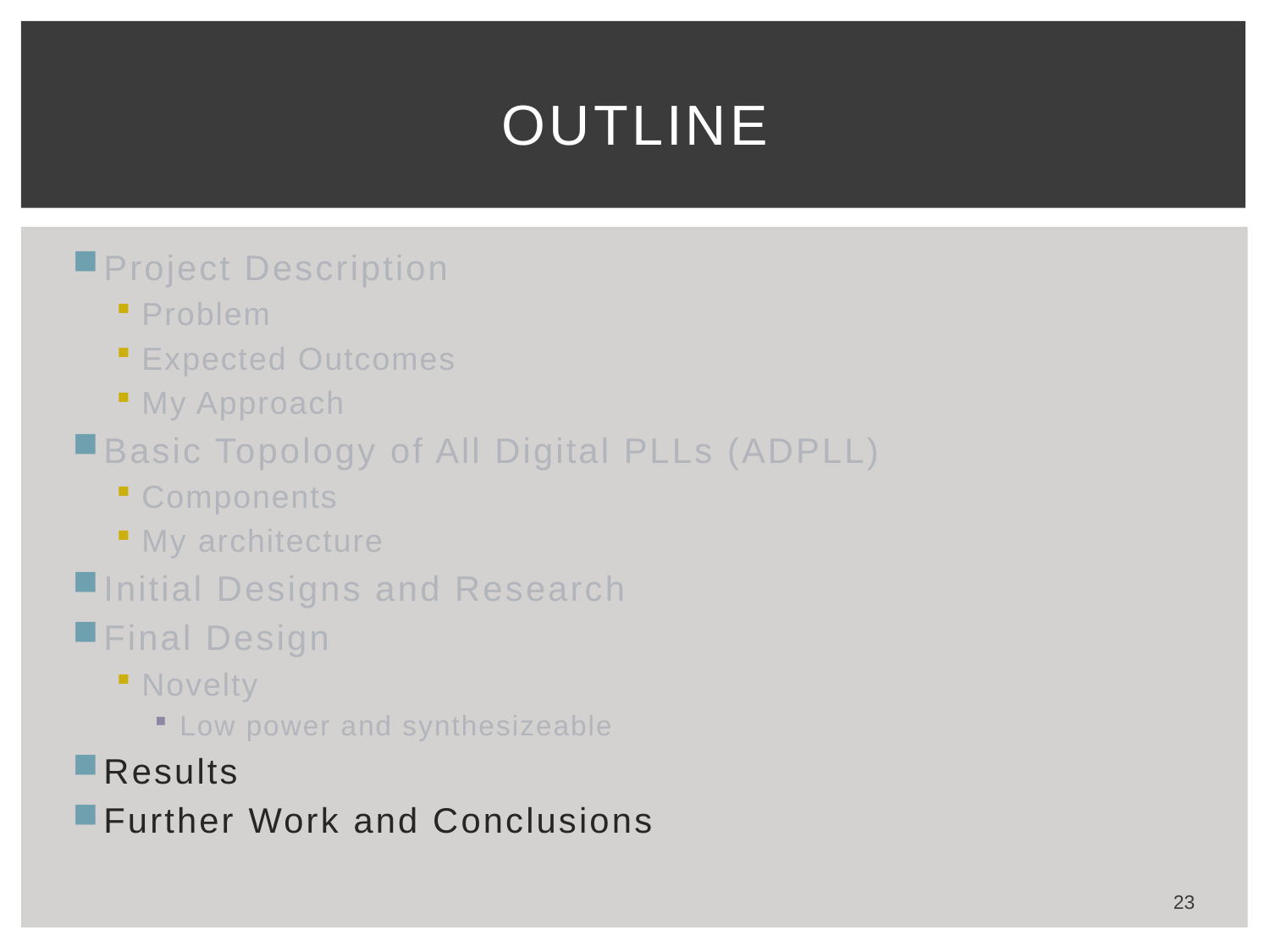

# Outline
Project Description
Problem
Expected Outcomes
My Approach
Basic Topology of All Digital PLLs (ADPLL)
Components
My architecture
Initial Designs and Research
Final Design
Novelty
Low power and synthesizeable
Results
Further Work and Conclusions
23